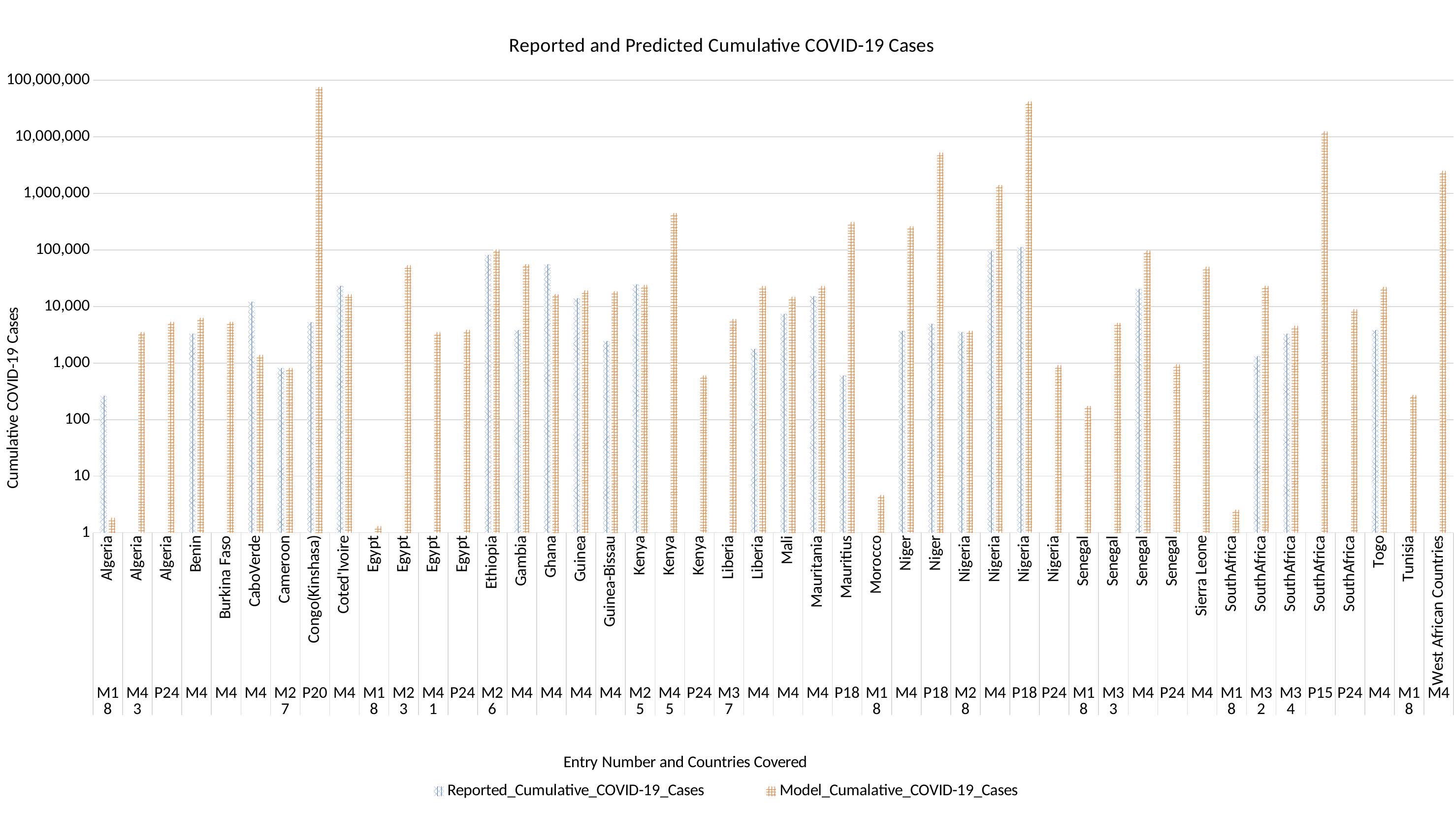

### Chart: Reported and Predicted Cumulative COVID-19 Cases

| Category | Reported_Cumulative_COVID-19_Cases | Model_Cumalative_COVID-19_Cases |
|---|---|---|
| Algeria | 264.0 | 1.838 |
| Algeria | None | 3522.0 |
| Algeria | None | 5400.0 |
| Benin | 3304.0 | 6300.0 |
| Burkina Faso | None | 5400.0 |
| CaboVerde | 12146.0 | 1400.0 |
| Cameroon | 820.0 | 820.0 |
| Congo(Kinshasa) | 5283.0 | 76213155.0 |
| Coted'Ivoire | 23173.0 | 16400.0 |
| Egypt | None | 1.31 |
| Egypt | None | 53630.0 |
| Egypt | None | 3490.0 |
| Egypt | None | 3860.0 |
| Ethiopia | 81797.0 | 102000.0 |
| Gambia | 3833.0 | 56000.0 |
| Ghana | 55461.0 | 16600.0 |
| Guinea | 13904.0 | 19300.0 |
| Guinea-Bissau | 2455.0 | 18700.0 |
| Kenya | 24411.0 | 23873.0 |
| Kenya | None | 450000.0 |
| Kenya | None | 605.0 |
| Liberia | None | 6005.0 |
| Liberia | 1779.0 | 23000.0 |
| Mali | 7427.0 | 14800.0 |
| Mauritania | 15214.0 | 23000.0 |
| Mauritius | 603.0 | 310000.0 |
| Morocco | 0.0 | 4.666 |
| Niger | 3706.0 | 262000.0 |
| Niger | 4911.0 | 5260000.0 |
| Nigeria | 3526.0 | 3736.0 |
| Nigeria | 95934.0 | 1410000.0 |
| Nigeria | 112004.0 | 41930000.0 |
| Nigeria | None | 917.5 |
| Senegal | None | 175.0 |
| Senegal | None | 5173.0 |
| Senegal | 20376.0 | 97000.0 |
| Senegal | None | 950.0 |
| Sierra Leone | None | 50000.0 |
| SouthAfrica | None | 2.563 |
| SouthAfrica | 1326.0 | 23281.0 |
| SouthAfrica | 3300.0 | 4546.0 |
| SouthAfrica | None | 12500000.0 |
| SouthAfrica | None | 9000.0 |
| Togo | 3845.0 | 22000.0 |
| Tunisia | None | 273.0 |
| West African Countries | None | 2488000.0 |